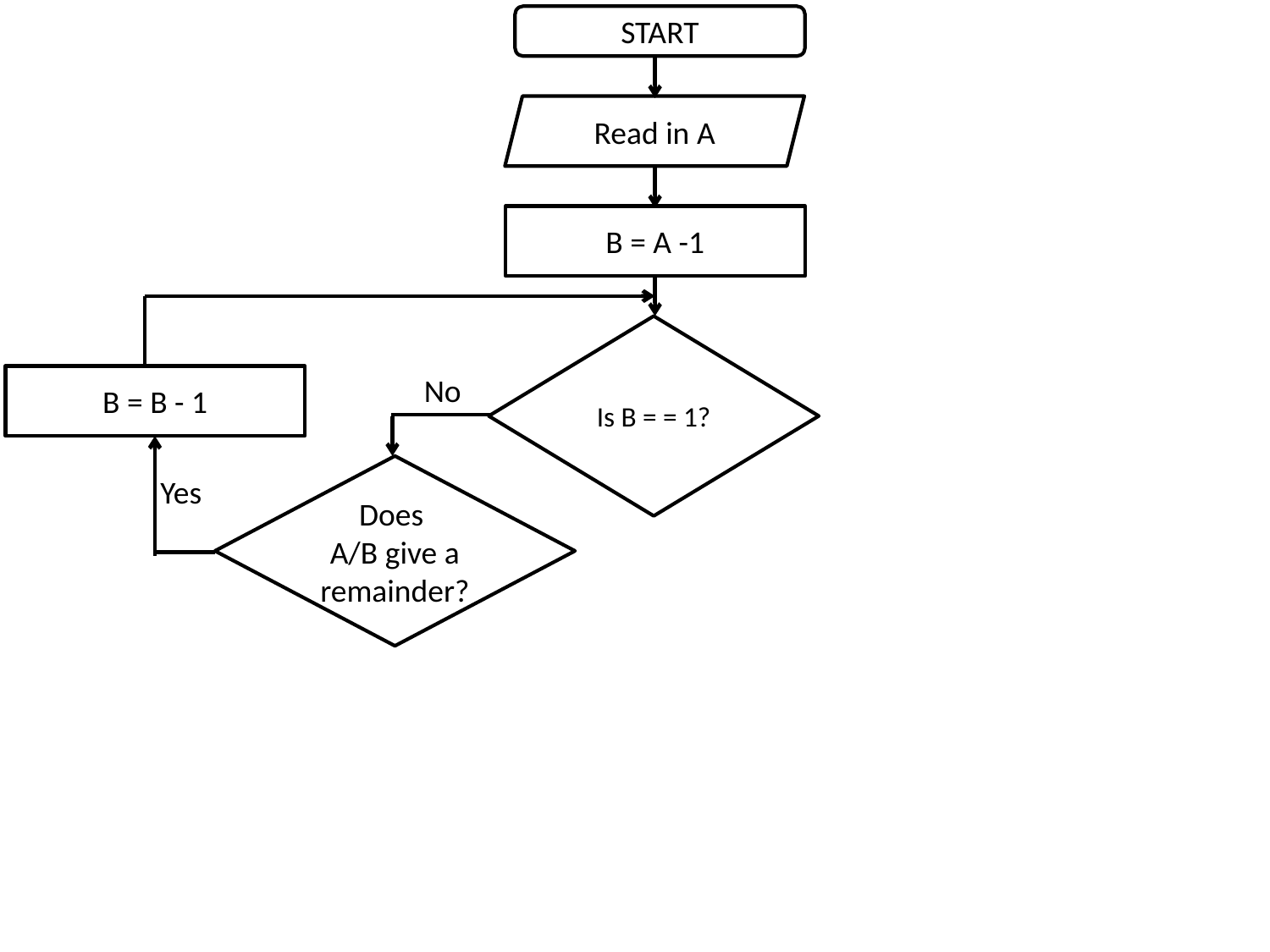

START
Read in A
B = A -1
Is B = = 1?
No
B = B - 1
Does
A/B give a remainder?
Yes